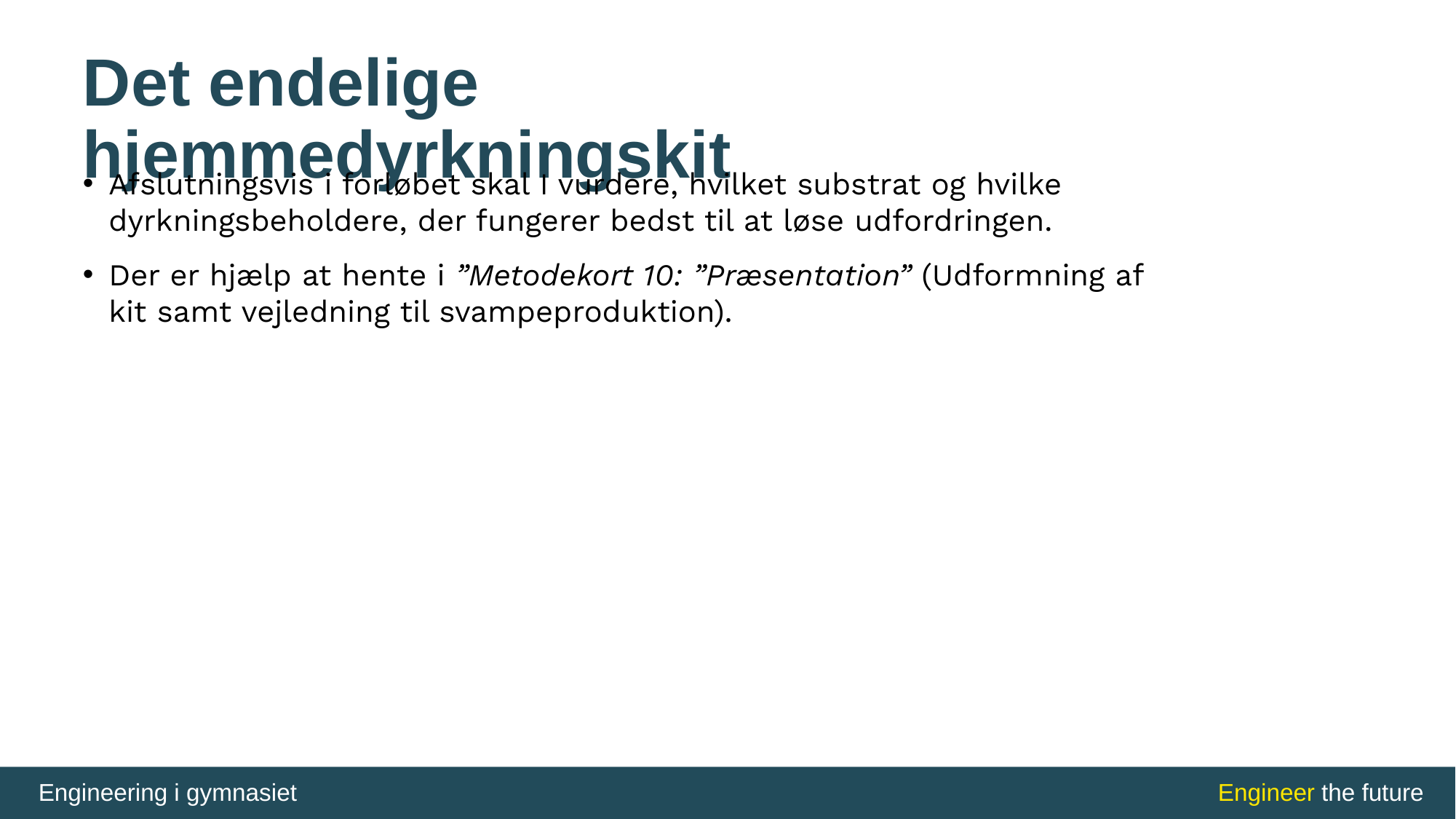

# Det endelige hjemmedyrkningskit
Afslutningsvis i forløbet skal I vurdere, hvilket substrat og hvilke dyrkningsbeholdere, der fungerer bedst til at løse udfordringen.
Der er hjælp at hente i ”Metodekort 10: ”Præsentation” (Udformning af kit samt vejledning til svampeproduktion).